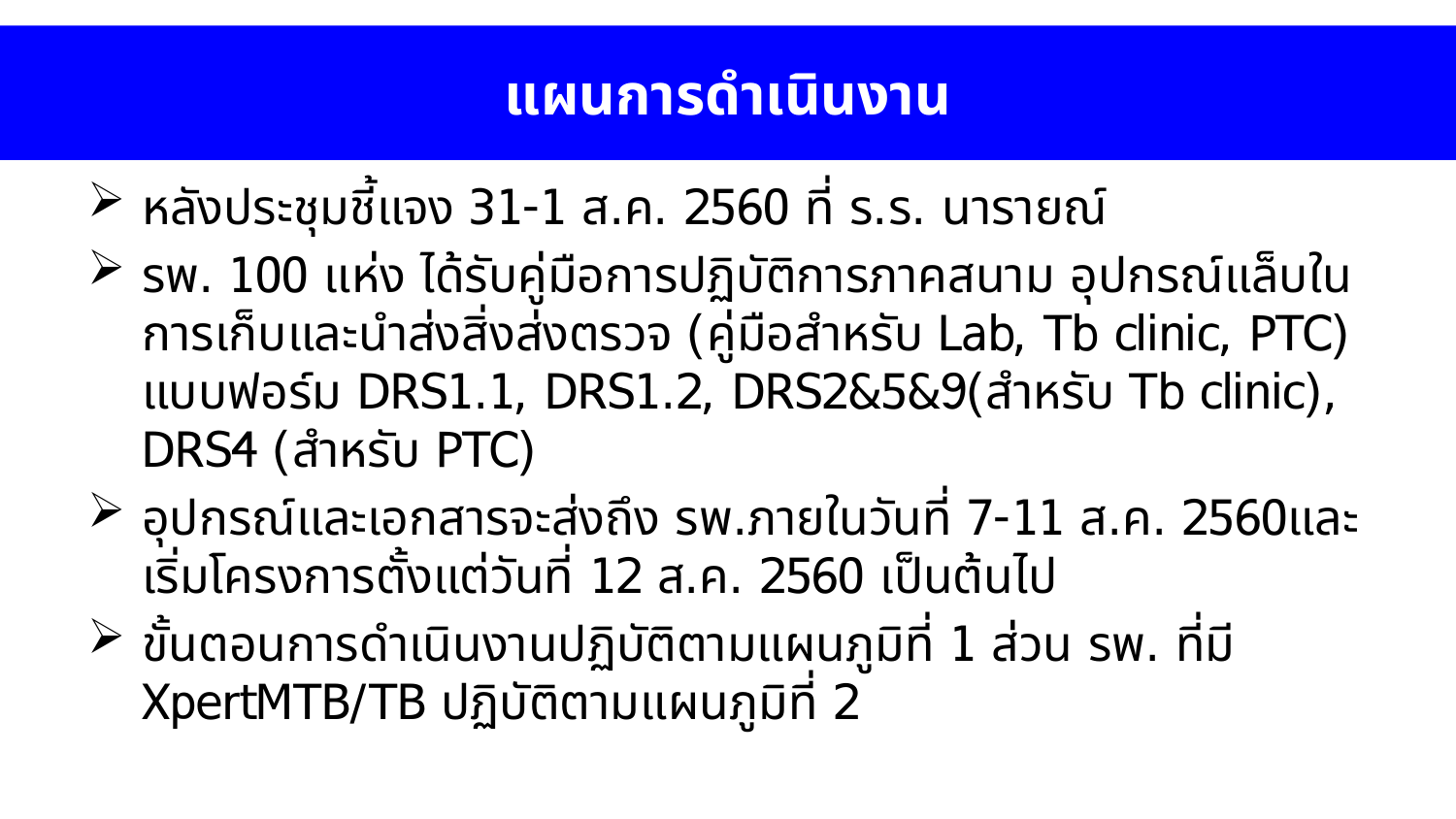

# แผนการดำเนินงาน
หลังประชุมชี้แจง 31-1 ส.ค. 2560 ที่ ร.ร. นารายณ์
รพ. 100 แห่ง ได้รับคู่มือการปฏิบัติการภาคสนาม อุปกรณ์แล็บในการเก็บและนำส่งสิ่งส่งตรวจ (คู่มือสำหรับ Lab, Tb clinic, PTC) แบบฟอร์ม DRS1.1, DRS1.2, DRS2&5&9(สำหรับ Tb clinic), DRS4 (สำหรับ PTC)
อุปกรณ์และเอกสารจะส่งถึง รพ.ภายในวันที่ 7-11 ส.ค. 2560และเริ่มโครงการตั้งแต่วันที่ 12 ส.ค. 2560 เป็นต้นไป
ขั้นตอนการดำเนินงานปฏิบัติตามแผนภูมิที่ 1 ส่วน รพ. ที่มี XpertMTB/TB ปฏิบัติตามแผนภูมิที่ 2